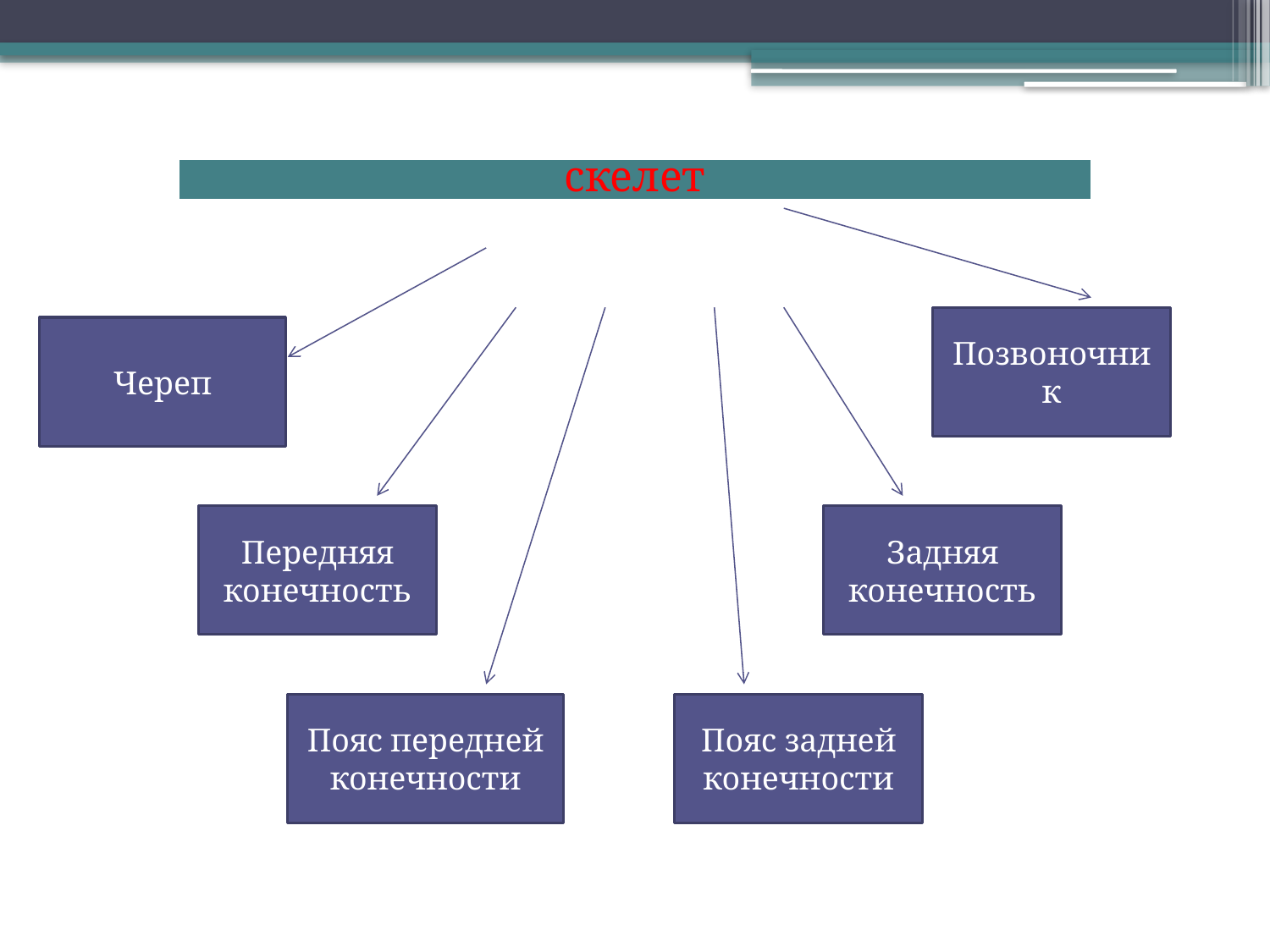

скелет
Позвоночник
Череп
Передняя конечность
Задняя конечность
Пояс передней конечности
Пояс задней конечности